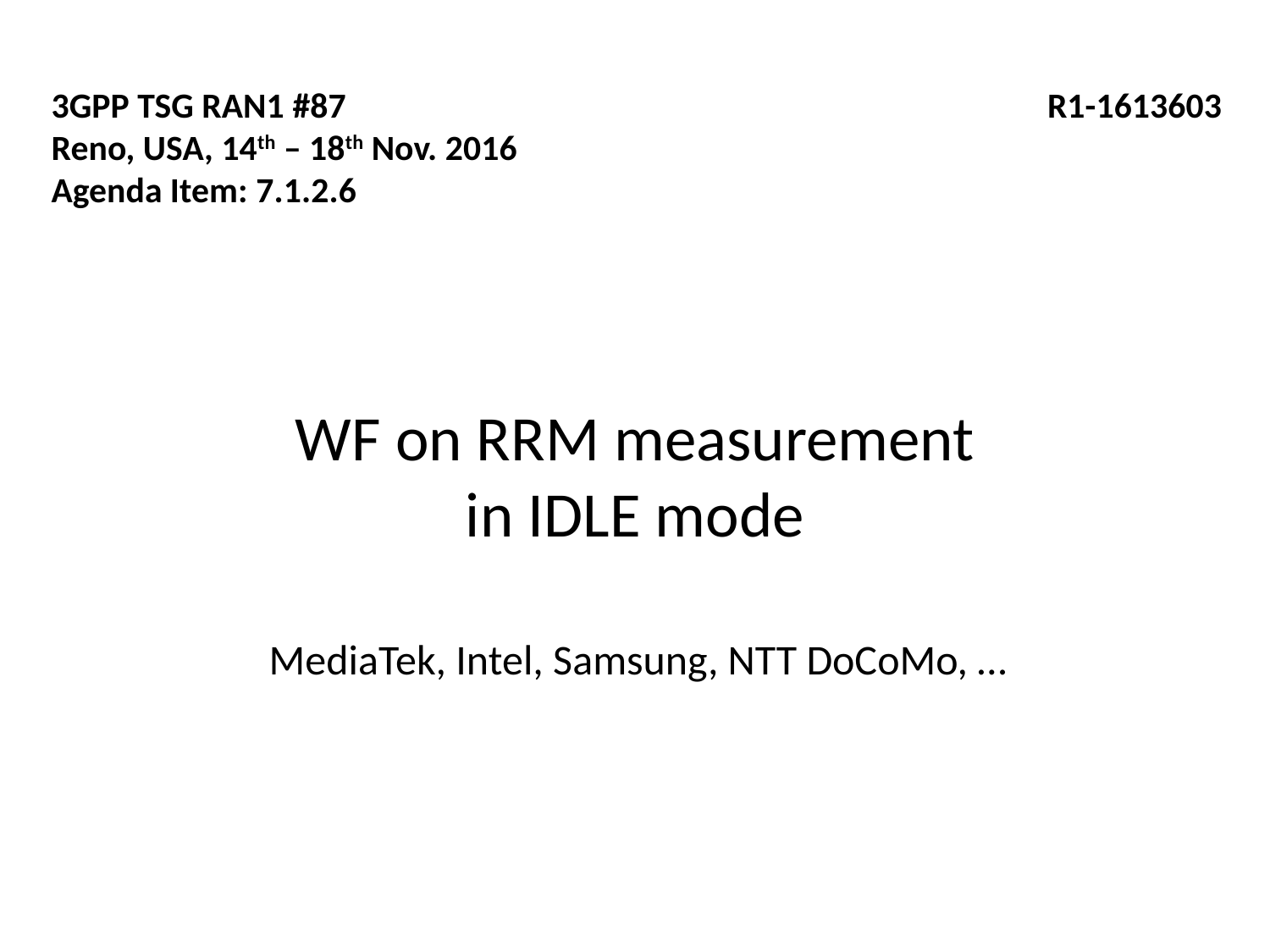

3GPP TSG RAN1 #87
Reno, USA, 14th – 18th Nov. 2016
Agenda Item: 7.1.2.6
R1-1613603
WF on RRM measurement
in IDLE mode
MediaTek, Intel, Samsung, NTT DoCoMo, …